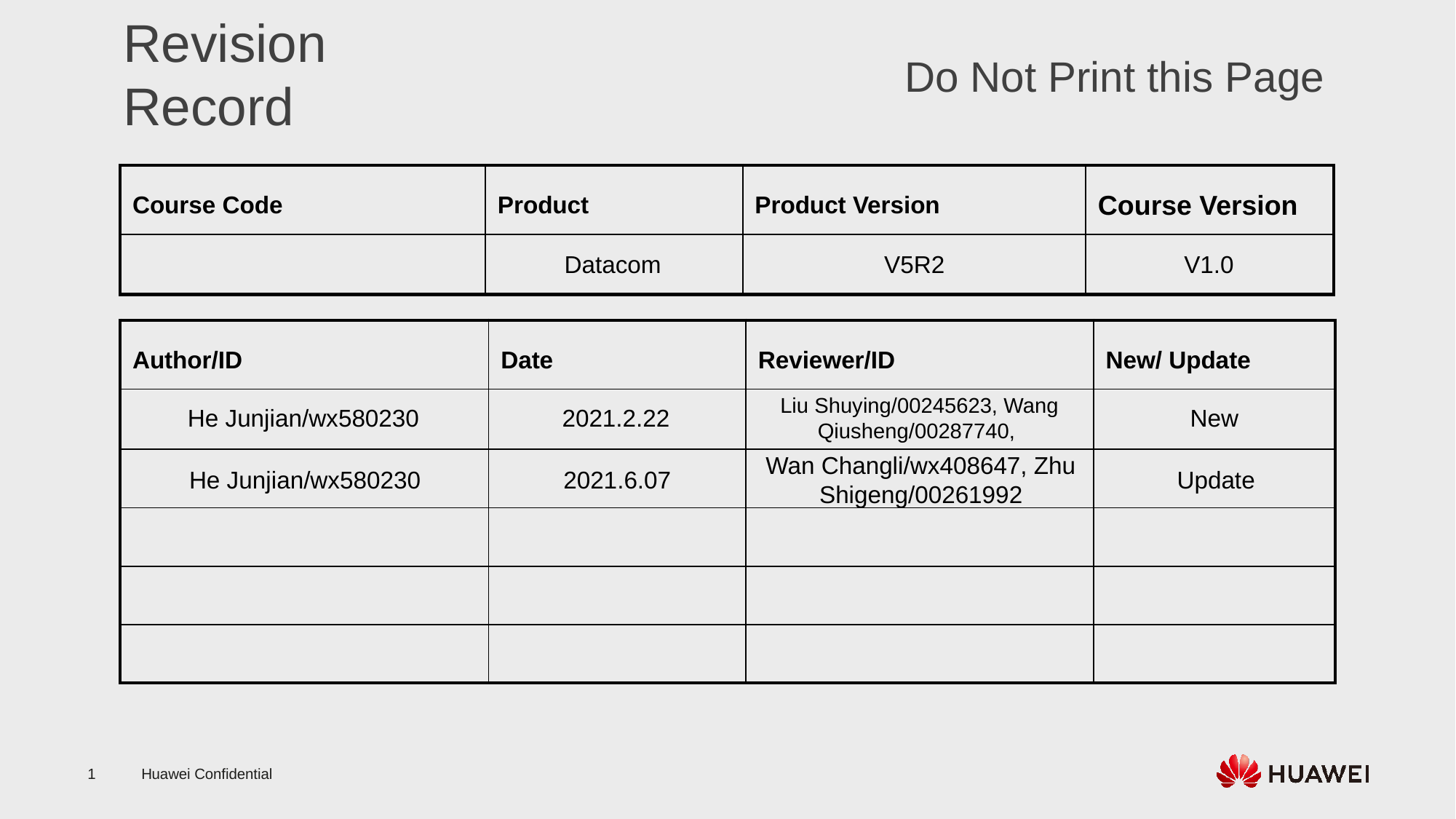

Datacom
V5R2
V1.0
He Junjian/wx580230
2021.2.22
Liu Shuying/00245623, Wang Qiusheng/00287740,
New
He Junjian/wx580230
2021.6.07
Wan Changli/wx408647, Zhu Shigeng/00261992
Update